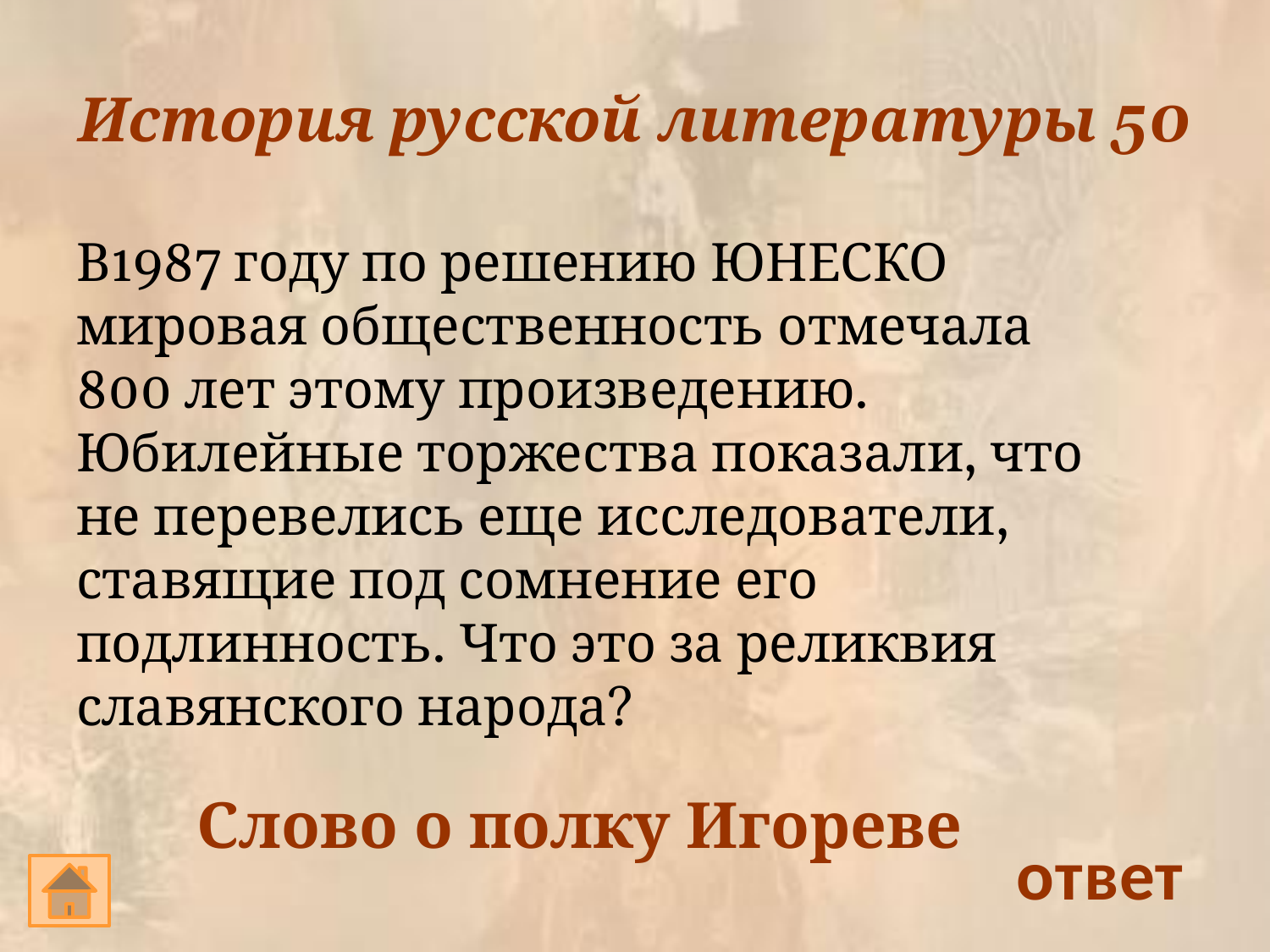

# История русской литературы 50
В1987 году по решению ЮНЕСКО мировая общественность отмечала 800 лет этому произведению. Юбилейные торжества показали, что не перевелись еще исследователи, ставящие под сомнение его подлинность. Что это за реликвия славянского народа?
Слово о полку Игореве
ответ